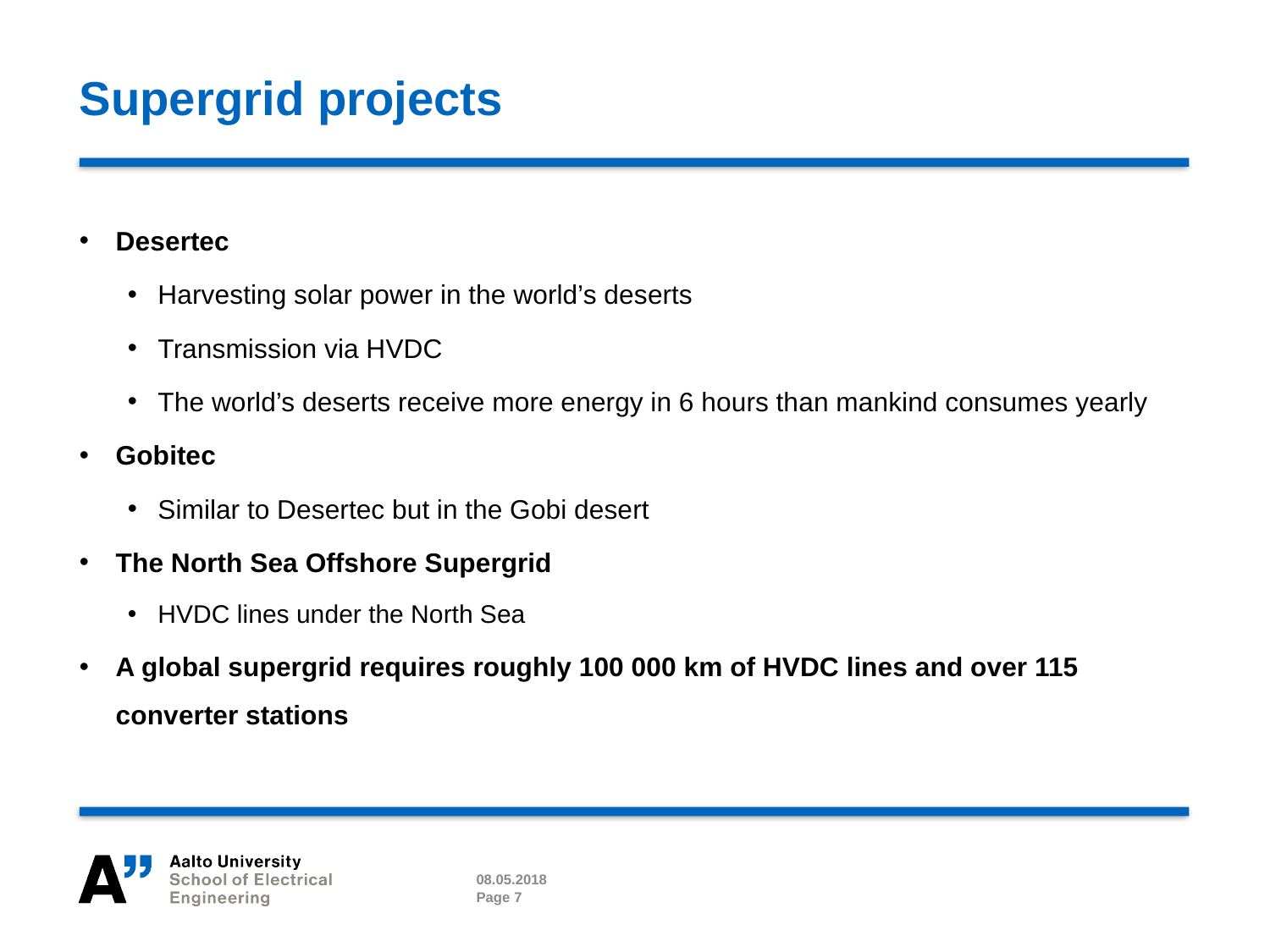

# Supergrid projects
Desertec
Harvesting solar power in the world’s deserts
Transmission via HVDC
The world’s deserts receive more energy in 6 hours than mankind consumes yearly
Gobitec
Similar to Desertec but in the Gobi desert
The North Sea Offshore Supergrid
HVDC lines under the North Sea
A global supergrid requires roughly 100 000 km of HVDC lines and over 115 converter stations

08.05.2018
Page 7